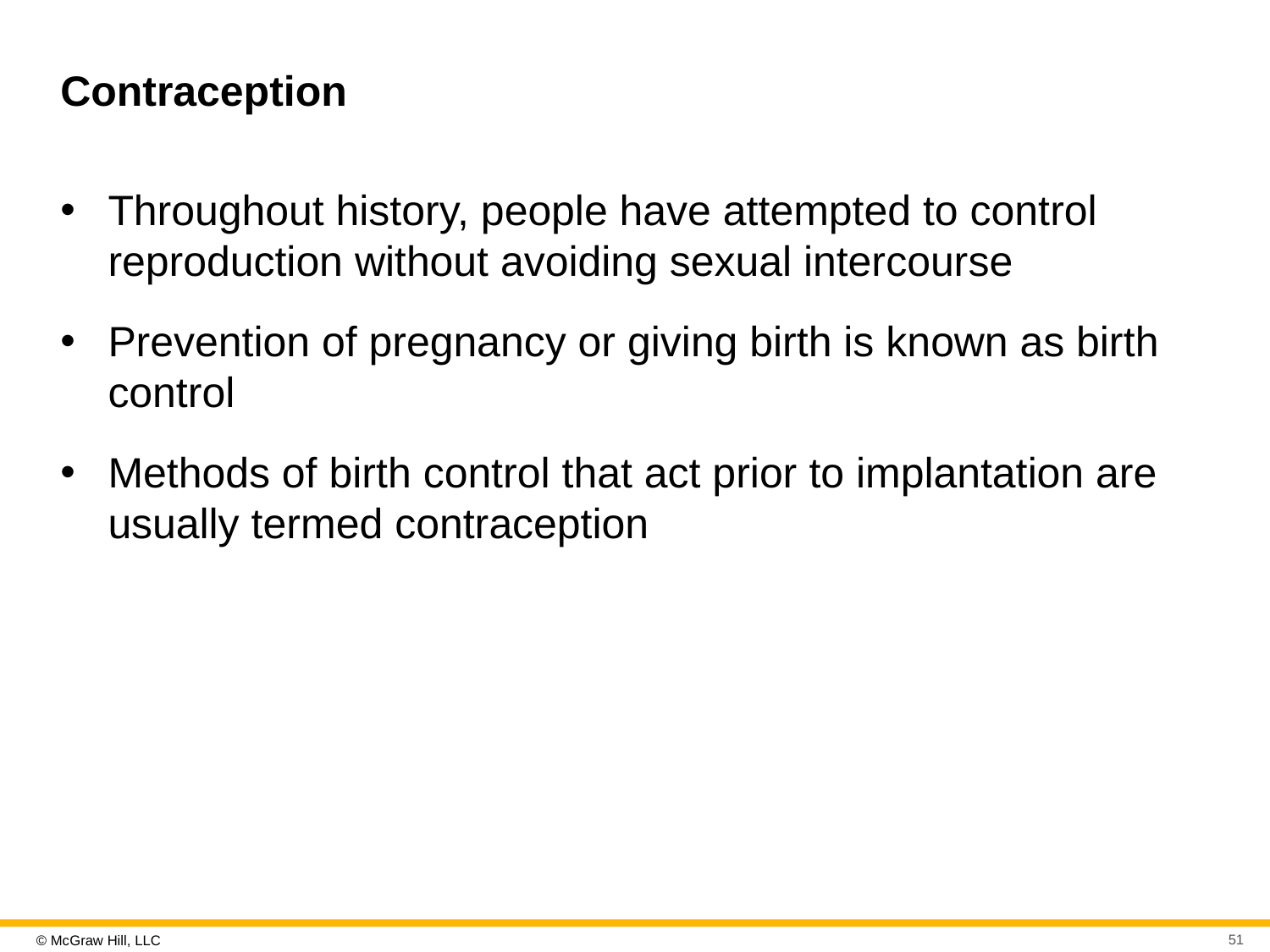

# Contraception
Throughout history, people have attempted to control reproduction without avoiding sexual intercourse
Prevention of pregnancy or giving birth is known as birth control
Methods of birth control that act prior to implantation are usually termed contraception
51